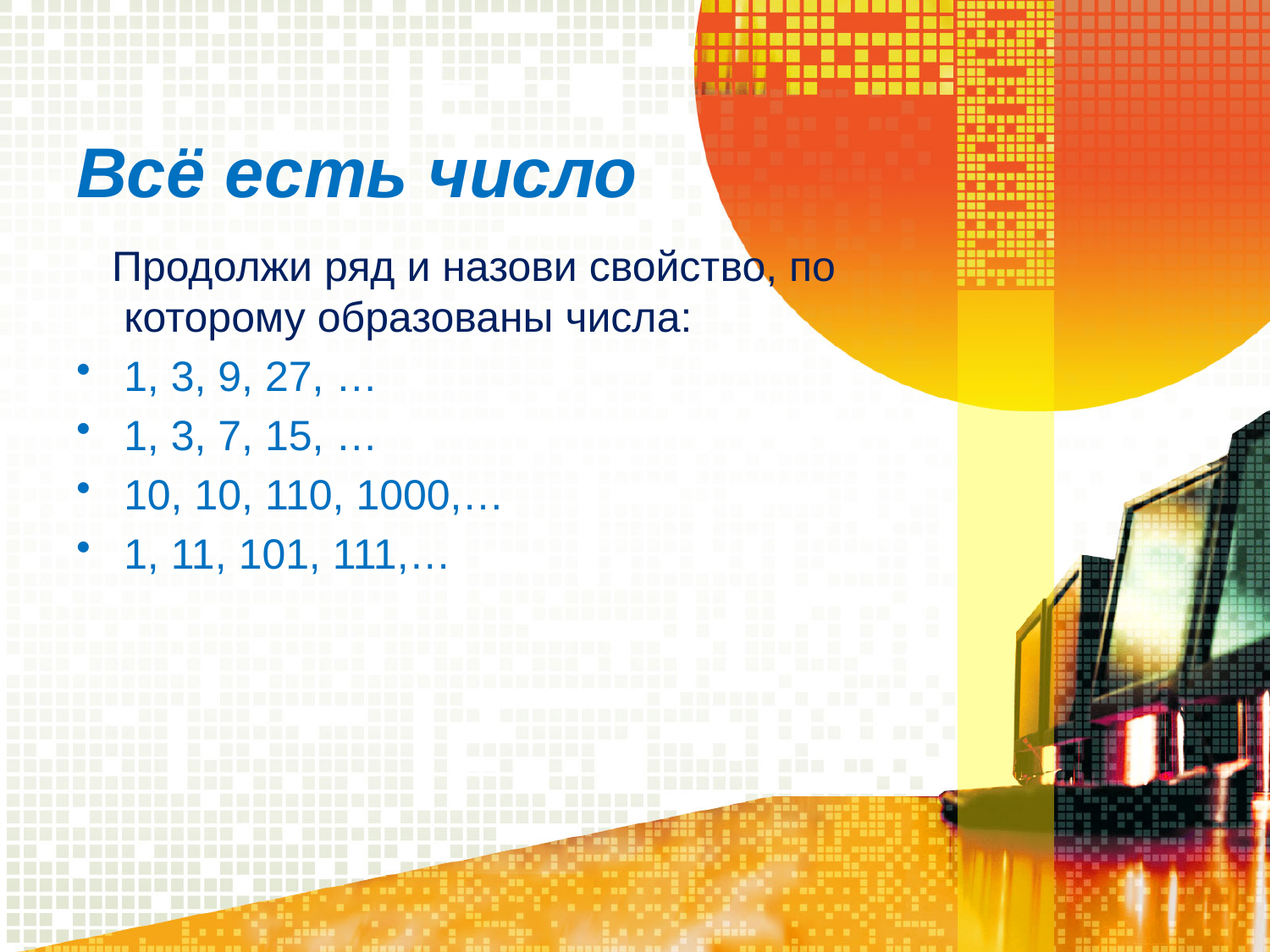

# Всё есть число
   Продолжи ряд и назови свойство, по которому образованы числа:
1, 3, 9, 27, …
1, 3, 7, 15, …
10, 10, 110, 1000,…
1, 11, 101, 111,…